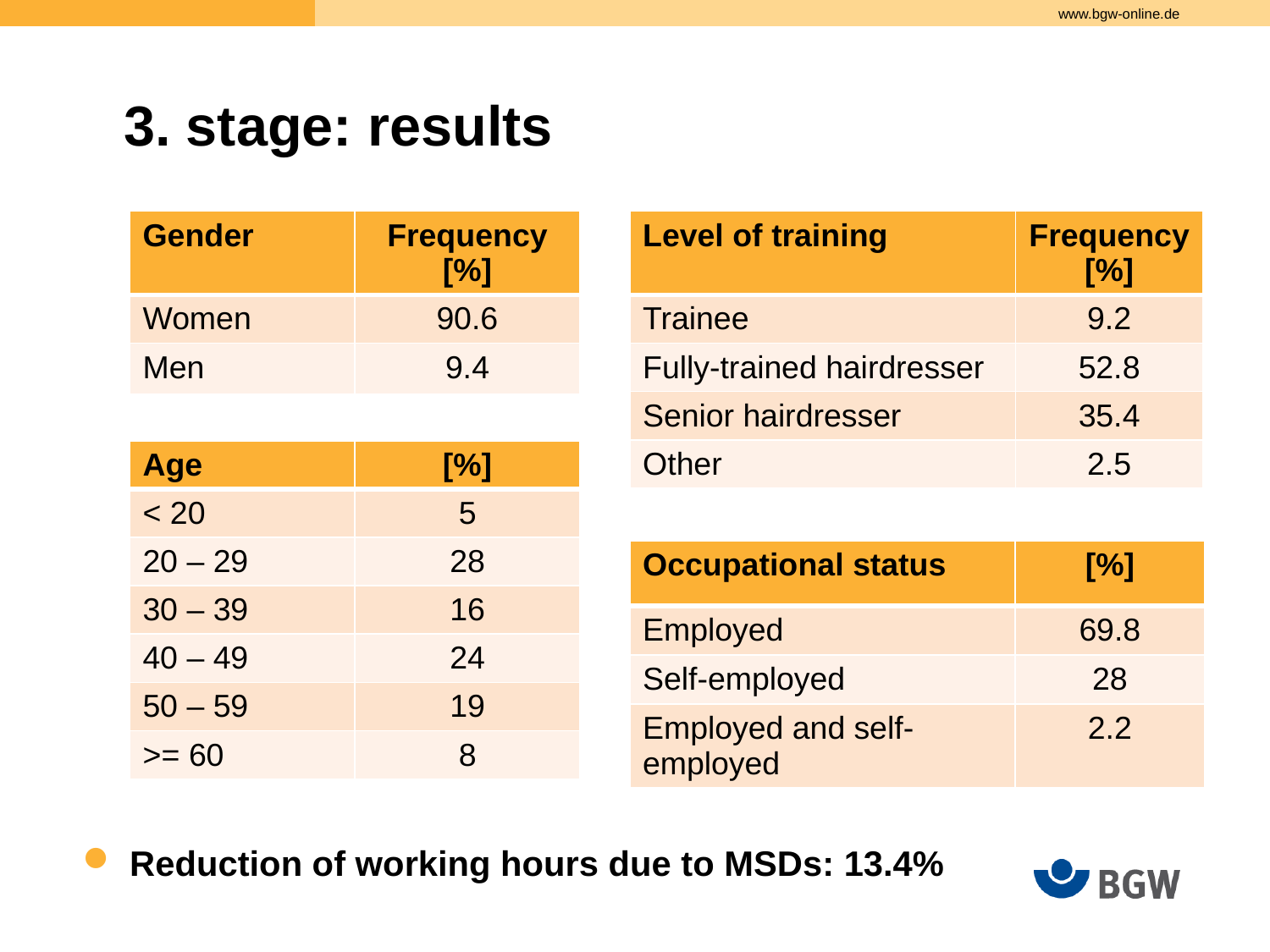

3. stage: results
| Gender | Frequency [%] |
| --- | --- |
| Women | 90.6 |
| Men | 9.4 |
| Level of training | Frequency[%] |
| --- | --- |
| Trainee | 9.2 |
| Fully-trained hairdresser | 52.8 |
| Senior hairdresser | 35.4 |
| Other | 2.5 |
| Age | [%] |
| --- | --- |
| < 20 | 5 |
| 20 – 29 | 28 |
| 30 – 39 | 16 |
| 40 – 49 | 24 |
| 50 – 59 | 19 |
| >= 60 | 8 |
| Occupational status | [%] |
| --- | --- |
| Employed | 69.8 |
| Self-employed | 28 |
| Employed and self-employed | 2.2 |
 Reduction of working hours due to MSDs: 13.4%